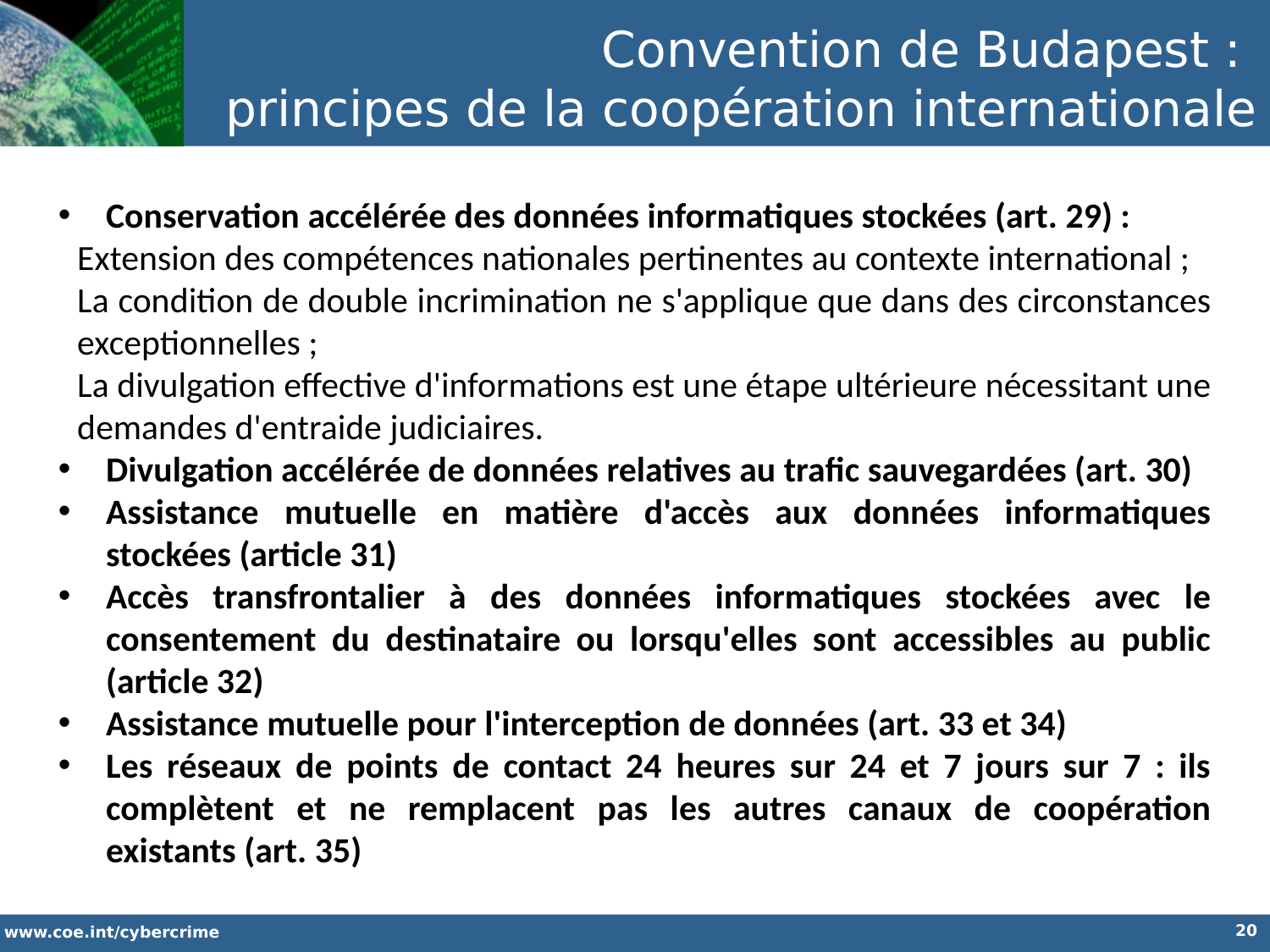

Convention de Budapest :
principes de la coopération internationale
Conservation accélérée des données informatiques stockées (art. 29) :
Extension des compétences nationales pertinentes au contexte international ;
La condition de double incrimination ne s'applique que dans des circonstances exceptionnelles ;
La divulgation effective d'informations est une étape ultérieure nécessitant une demandes d'entraide judiciaires.
Divulgation accélérée de données relatives au trafic sauvegardées (art. 30)
Assistance mutuelle en matière d'accès aux données informatiques stockées (article 31)
Accès transfrontalier à des données informatiques stockées avec le consentement du destinataire ou lorsqu'elles sont accessibles au public (article 32)
Assistance mutuelle pour l'interception de données (art. 33 et 34)
Les réseaux de points de contact 24 heures sur 24 et 7 jours sur 7 : ils complètent et ne remplacent pas les autres canaux de coopération existants (art. 35)
20